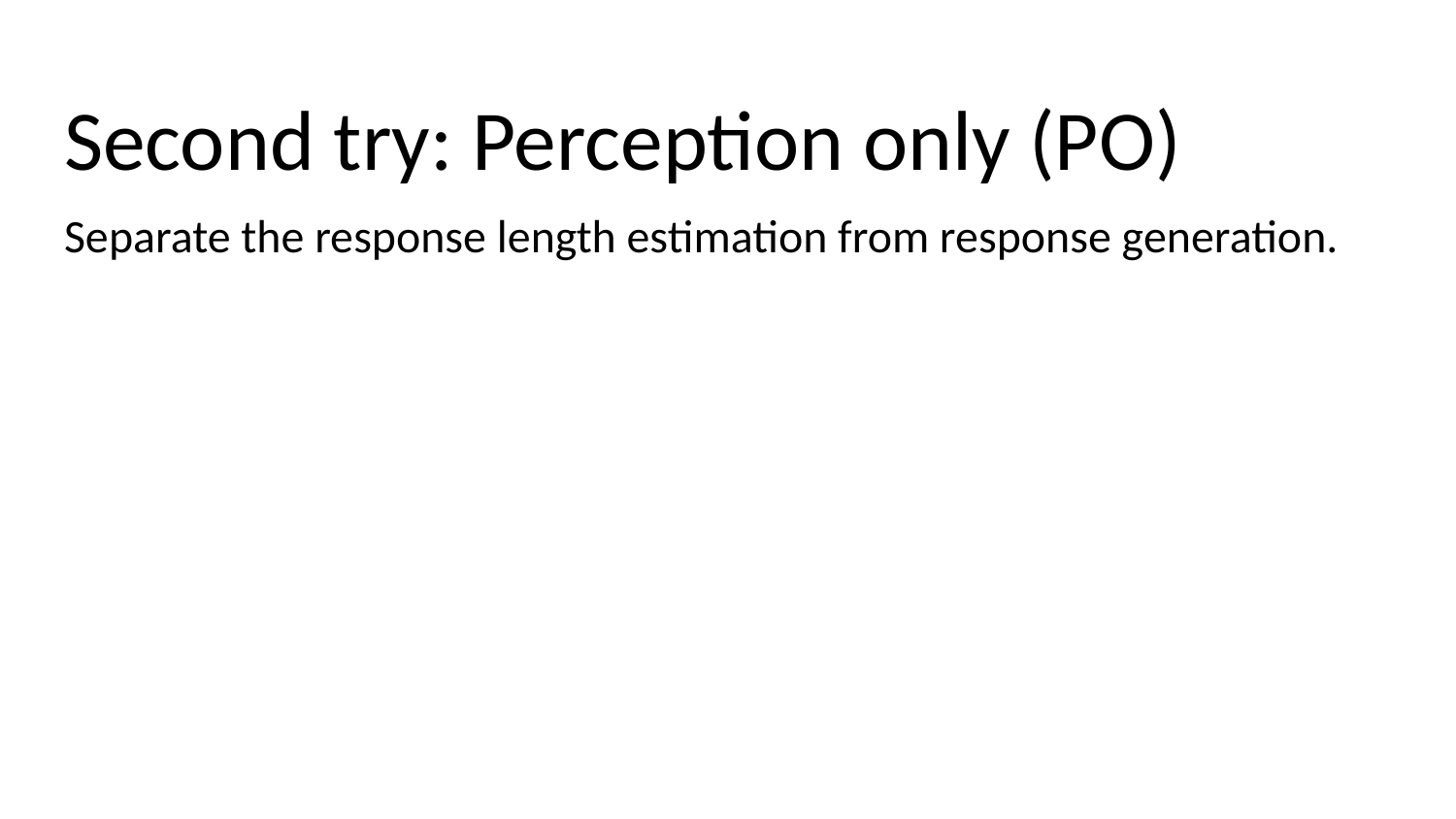

# Second try: Perception only (PO)
Separate the response length estimation from response generation.